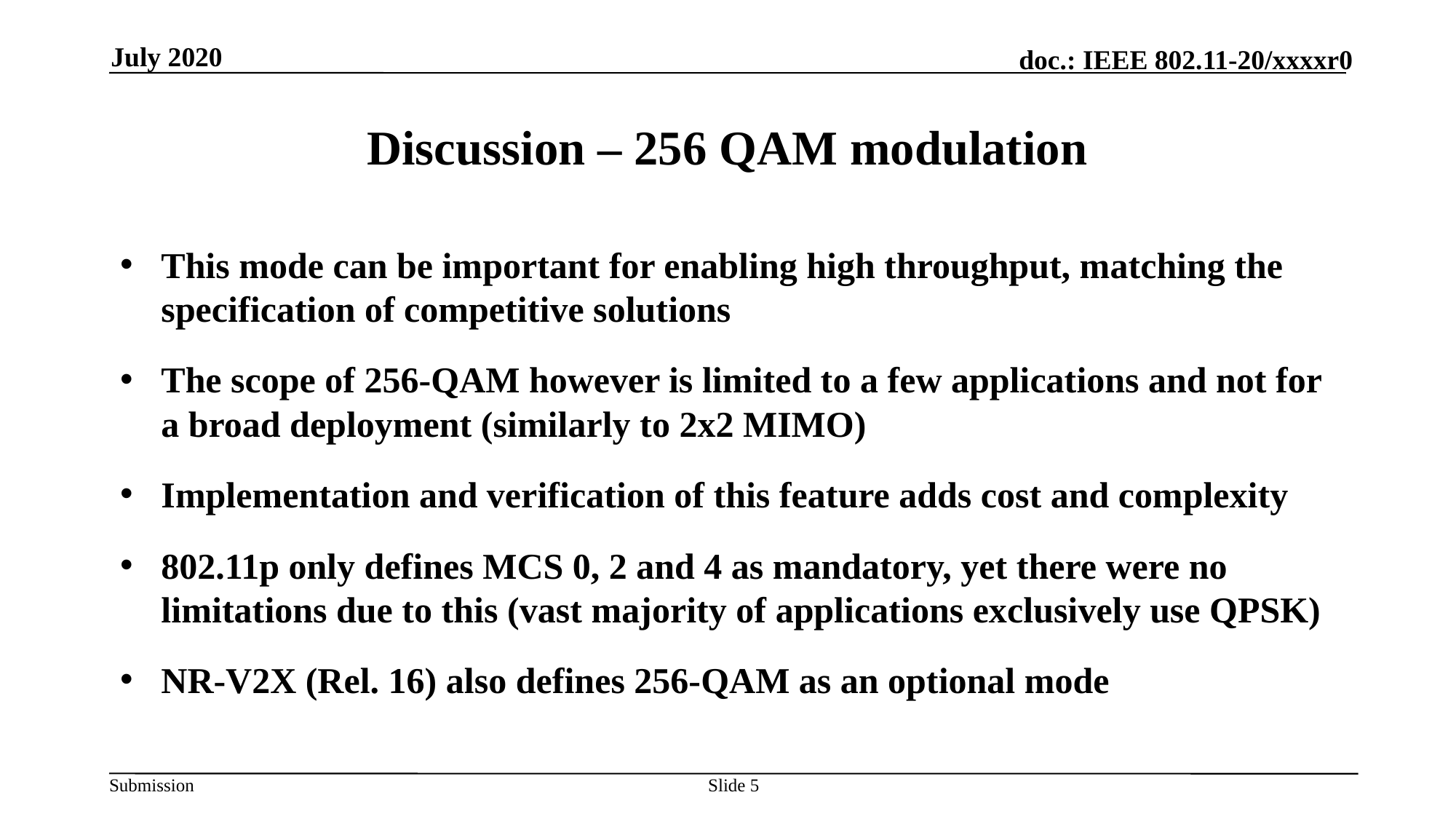

July 2020
# Discussion – 256 QAM modulation
This mode can be important for enabling high throughput, matching the specification of competitive solutions
The scope of 256-QAM however is limited to a few applications and not for a broad deployment (similarly to 2x2 MIMO)
Implementation and verification of this feature adds cost and complexity
802.11p only defines MCS 0, 2 and 4 as mandatory, yet there were no limitations due to this (vast majority of applications exclusively use QPSK)
NR-V2X (Rel. 16) also defines 256-QAM as an optional mode
Slide 5